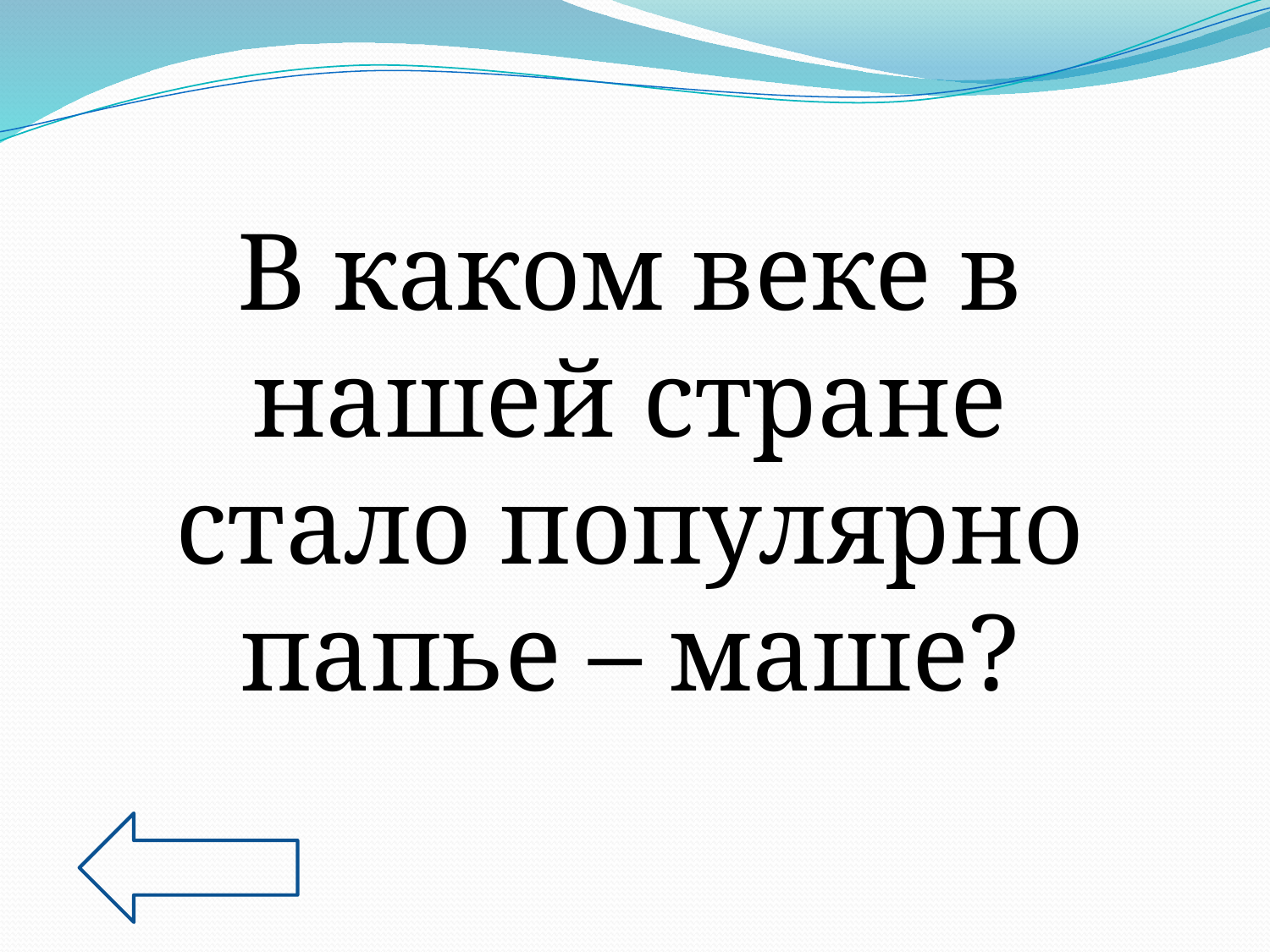

В каком веке в нашей стране стало популярно папье – маше?